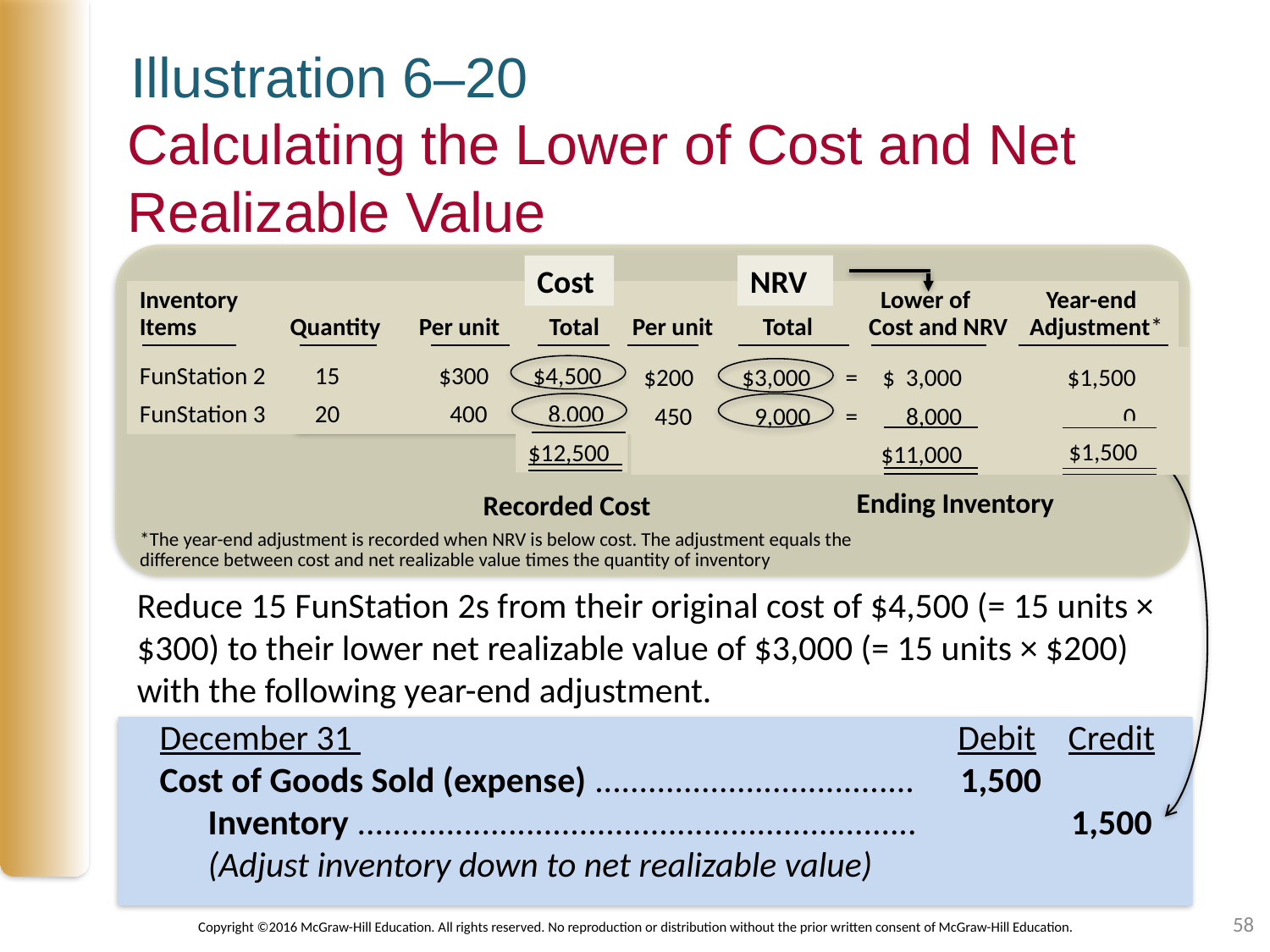

Illustration 6–20
# Calculating the Lower of Cost and Net Realizable Value

NRV
Cost
Inventory					Lower of	Year-end
Items                 Quantity       Per unit         Total      Per unit         Total	          Cost and NRV    Adjustment*
FunStation 2         15	                  $300	        $4,500
FunStation 3         20	                    400	           8,000
		=	$  3,000	$1,500
		=	8,000	0
		    $11,000
$200 	$3,000
  450	9,000

$1,500
$12,500

Ending Inventory
Recorded Cost
*The year-end adjustment is recorded when NRV is below cost. The adjustment equals the difference between cost and net realizable value times the quantity of inventory
Reduce 15 FunStation 2s from their original cost of $4,500 (= 15 units × $300) to their lower net realizable value of $3,000 (= 15 units × $200) with the following year-end adjustment.
December 31 	Debit 	Credit
Cost of Goods Sold (expense) ....................................	1,500
      Inventory ...............................................................		1,500
      (Adjust inventory down to net realizable value)